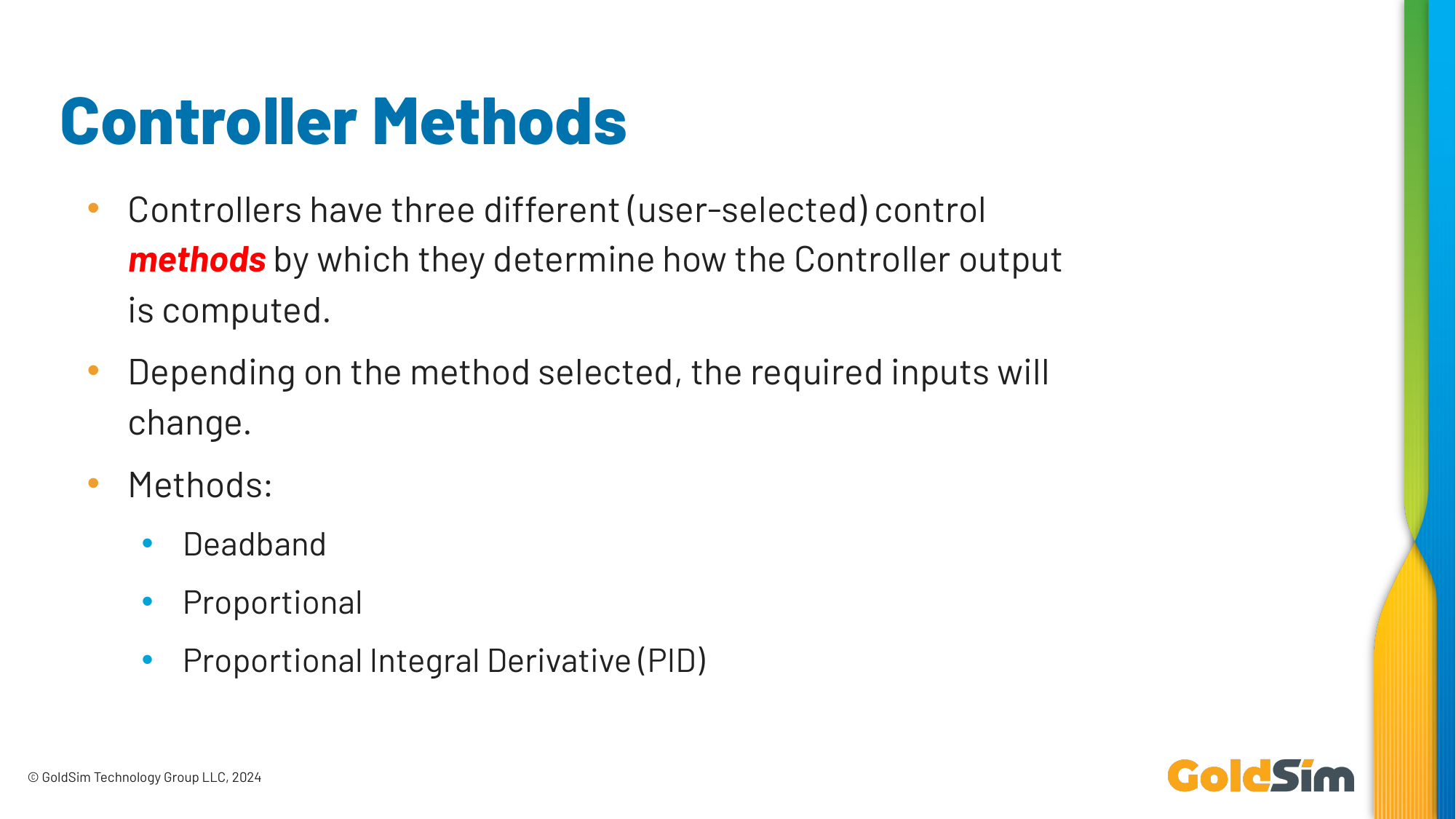

# Controller Methods
Controllers have three different (user-selected) control methods by which they determine how the Controller output is computed.
Depending on the method selected, the required inputs will change.
Methods:
Deadband
Proportional
Proportional Integral Derivative (PID)

© GoldSim Technology Group LLC, 2024